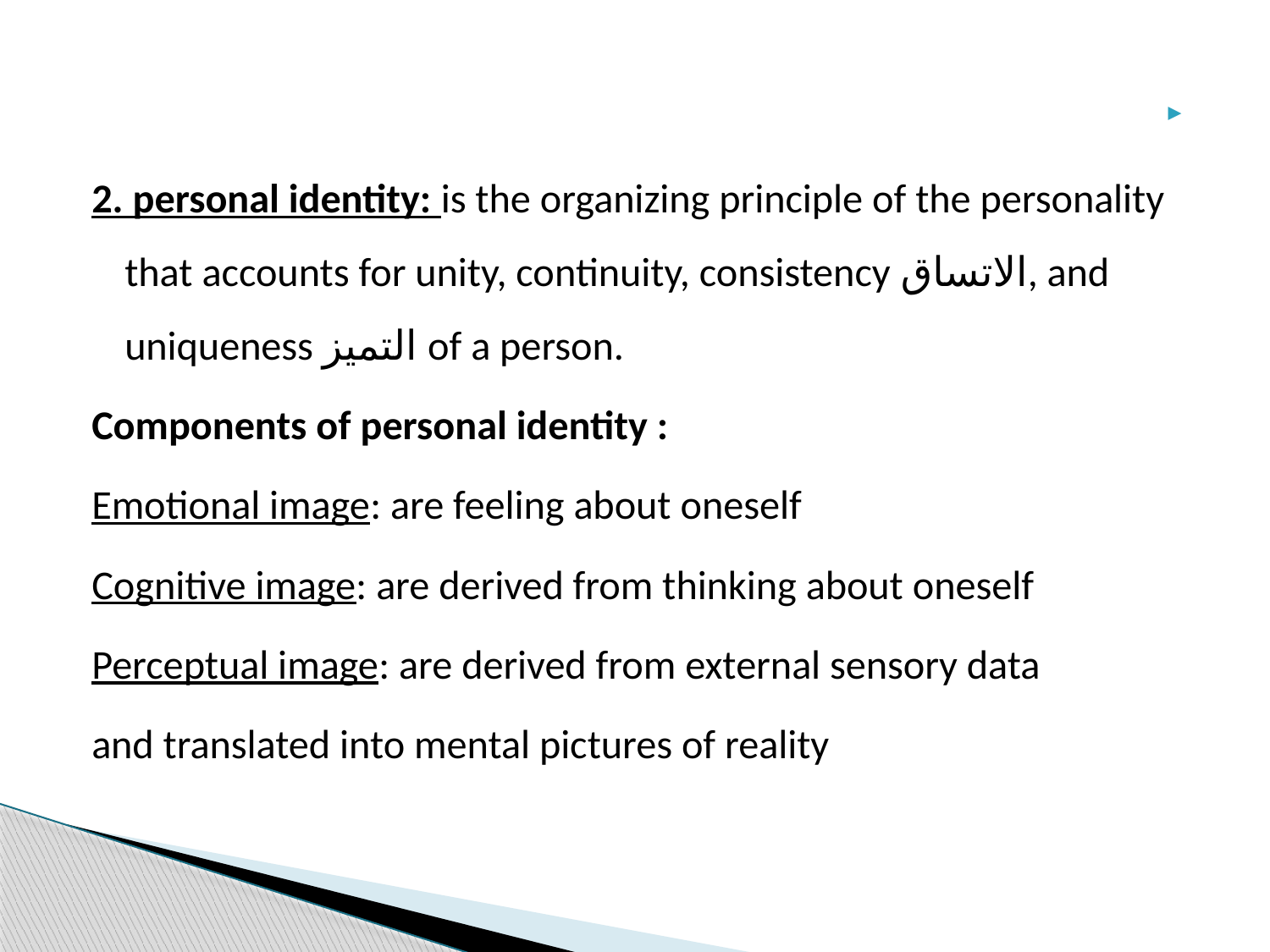

2. personal identity: is the organizing principle of the personality that accounts for unity, continuity, consistency الاتساق, and uniqueness التميز of a person.
Components of personal identity :
Emotional image: are feeling about oneself
Cognitive image: are derived from thinking about oneself
Perceptual image: are derived from external sensory data
and translated into mental pictures of reality